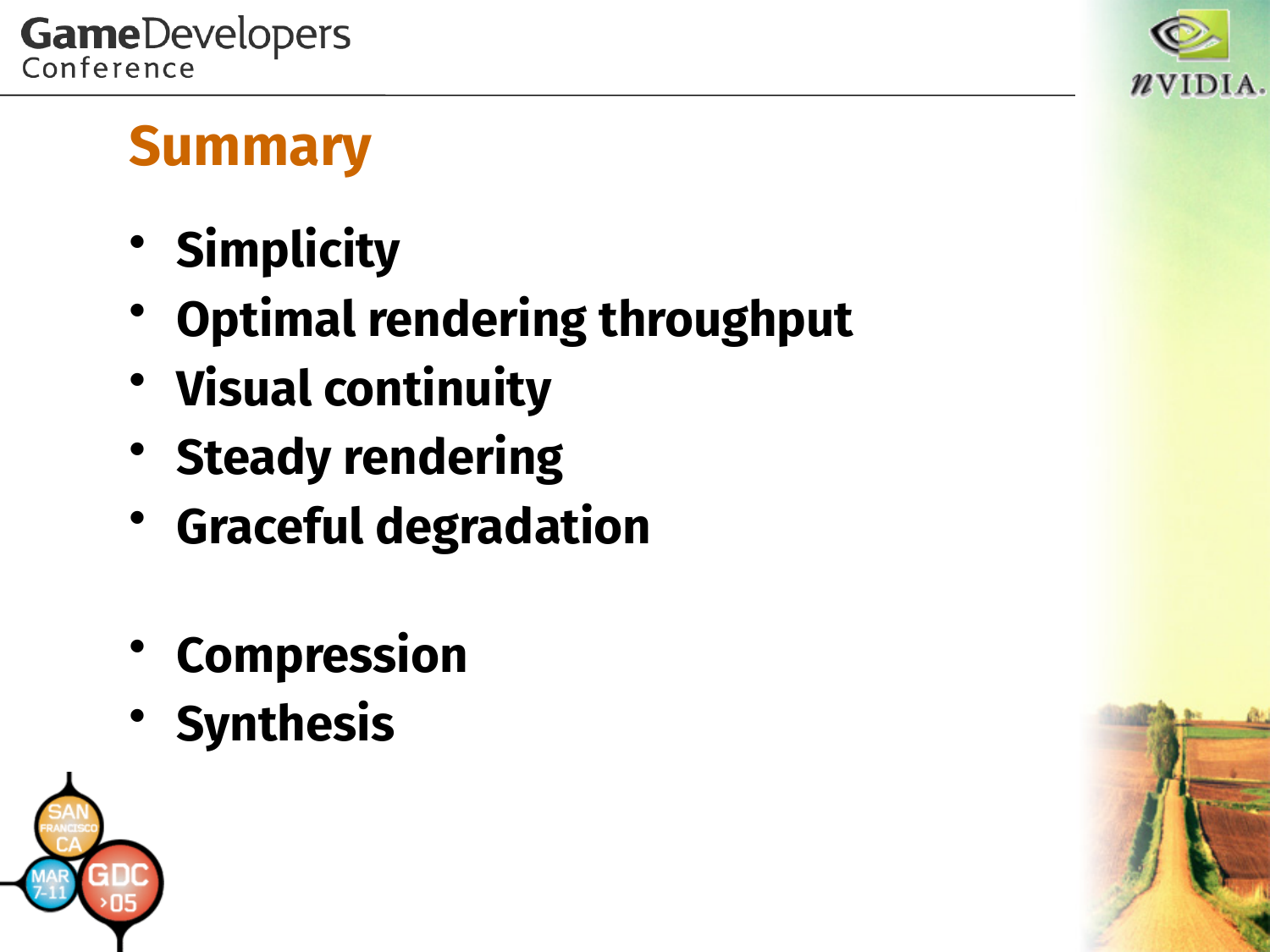

# Summary
Simplicity
Optimal rendering throughput
Visual continuity
Steady rendering
Graceful degradation

Compression
Synthesis